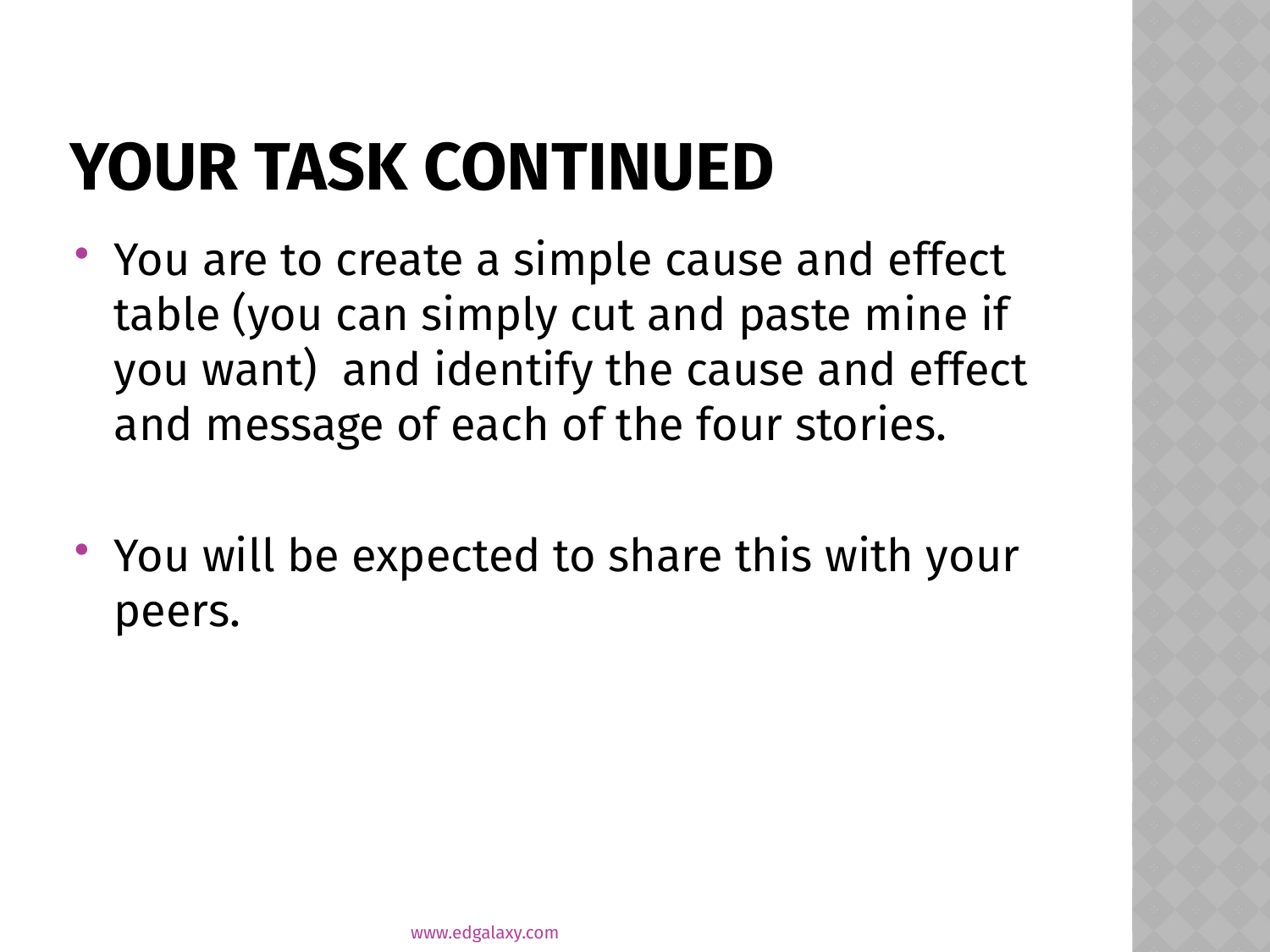

# Your task continued
You are to create a simple cause and effect table (you can simply cut and paste mine if you want)  and identify the cause and effect and message of each of the four stories.

You will be expected to share this with your peers.
www.edgalaxy.com